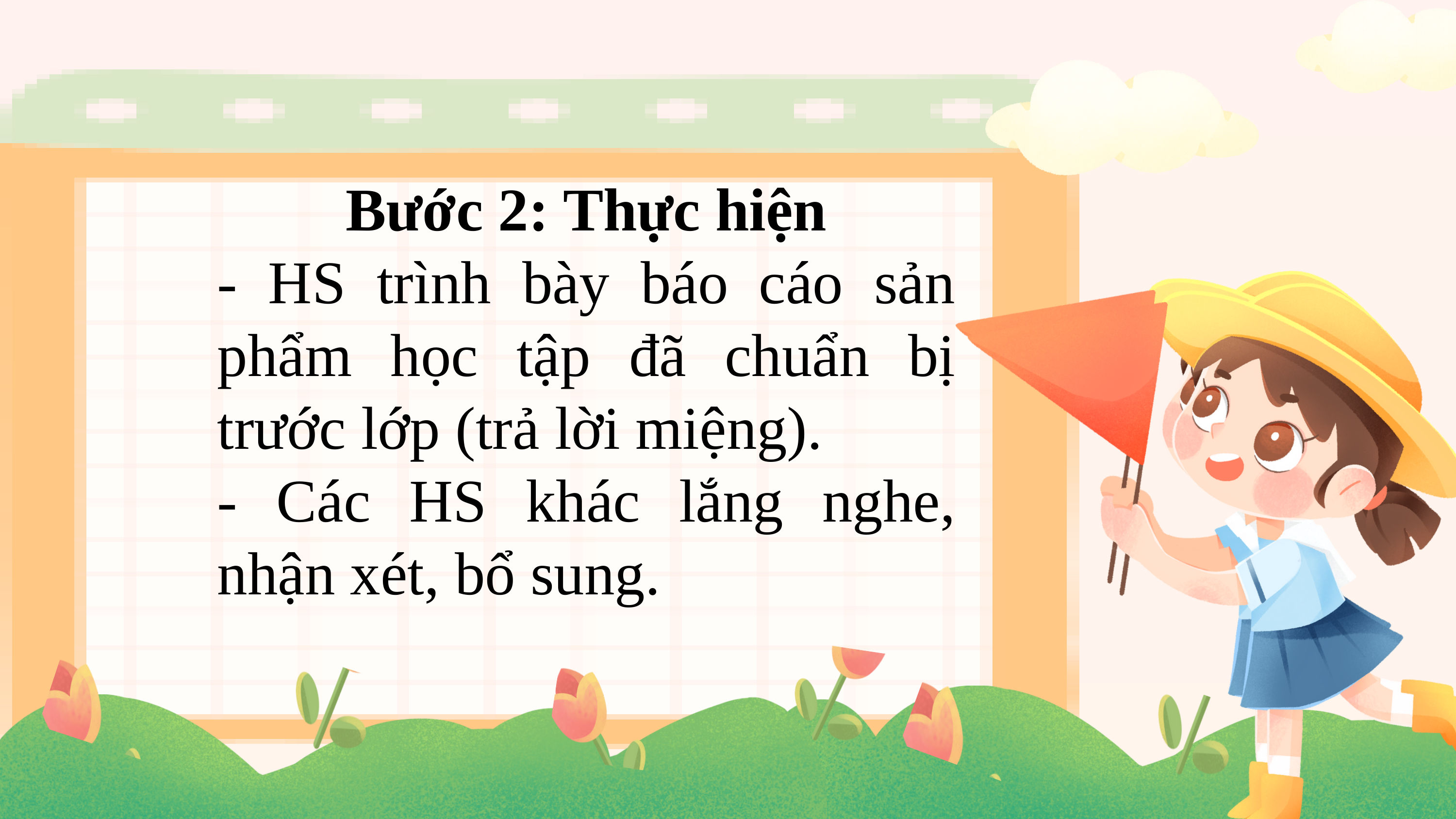

Bước 2: Thực hiện
- HS trình bày báo cáo sản phẩm học tập đã chuẩn bị trước lớp (trả lời miệng).
- Các HS khác lắng nghe, nhận xét, bổ sung.